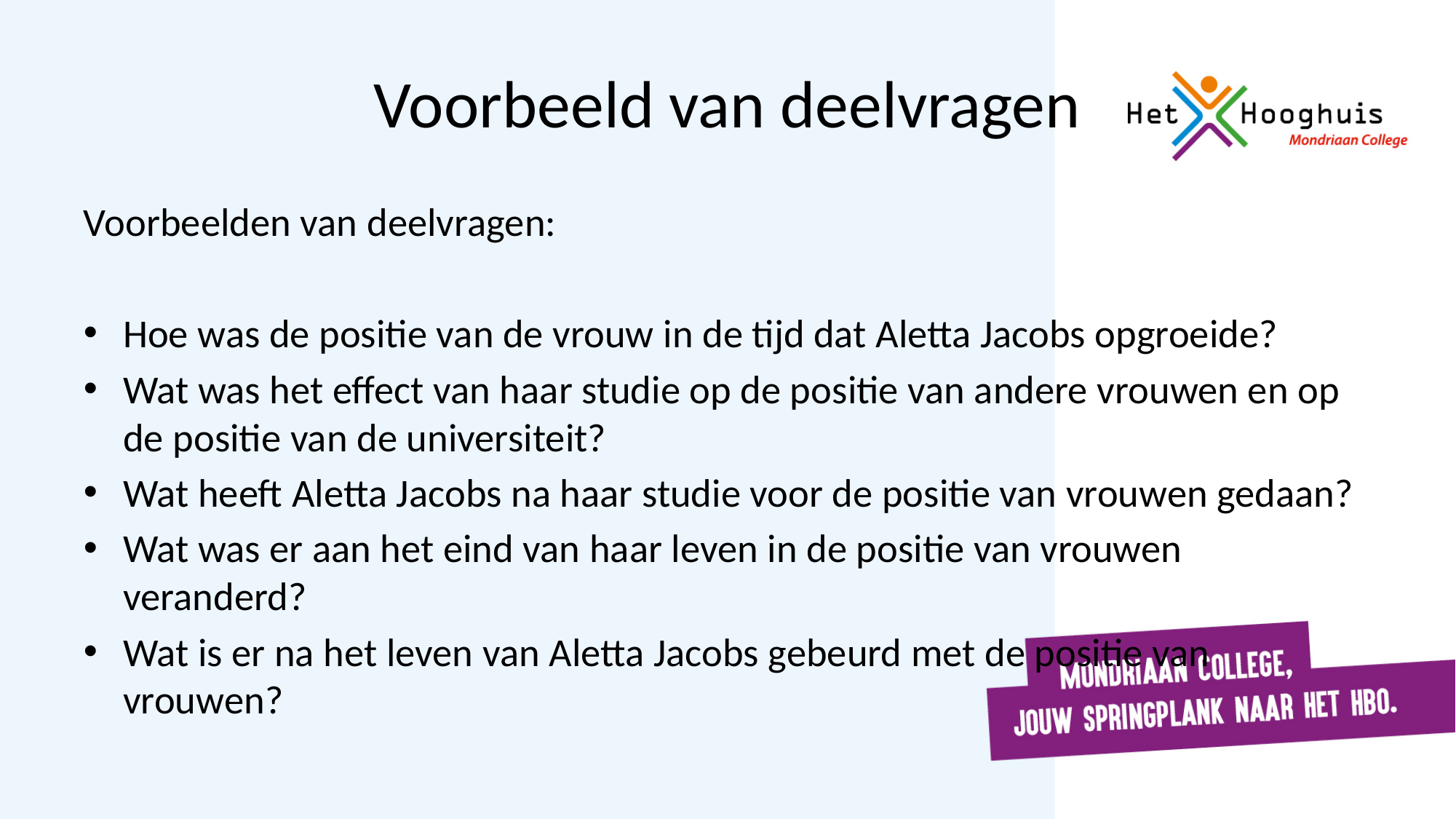

# Voorbeeld van deelvragen
Voorbeelden van deelvragen:

Hoe was de positie van de vrouw in de tijd dat Aletta Jacobs opgroeide?
Wat was het effect van haar studie op de positie van andere vrouwen en op de positie van de universiteit?
Wat heeft Aletta Jacobs na haar studie voor de positie van vrouwen gedaan?
Wat was er aan het eind van haar leven in de positie van vrouwen veranderd?
Wat is er na het leven van Aletta Jacobs gebeurd met de positie van vrouwen?